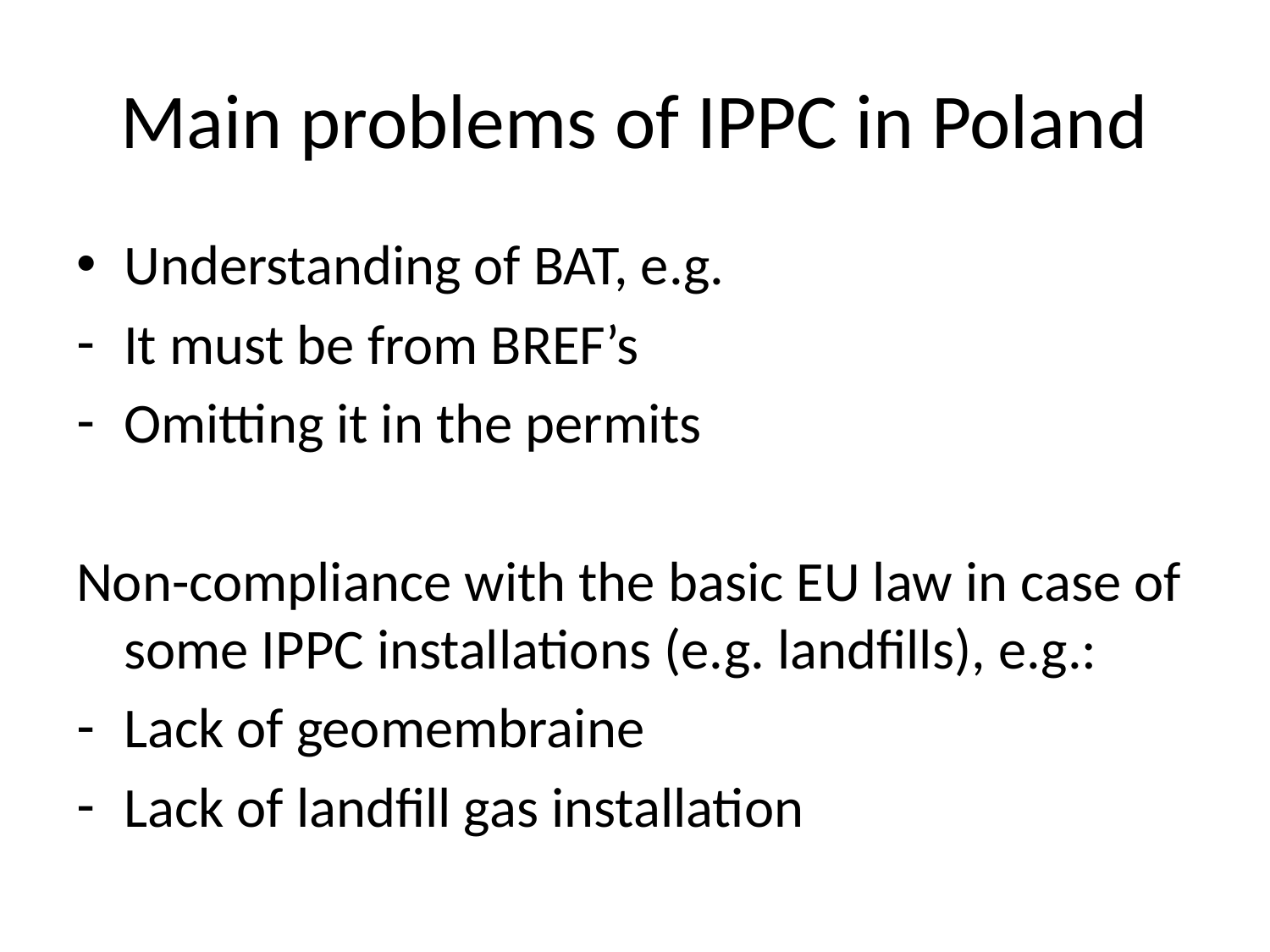

# Main problems of IPPC in Poland
Understanding of BAT, e.g.
It must be from BREF’s
Omitting it in the permits

Non-compliance with the basic EU law in case of some IPPC installations (e.g. landfills), e.g.:
Lack of geomembraine
Lack of landfill gas installation